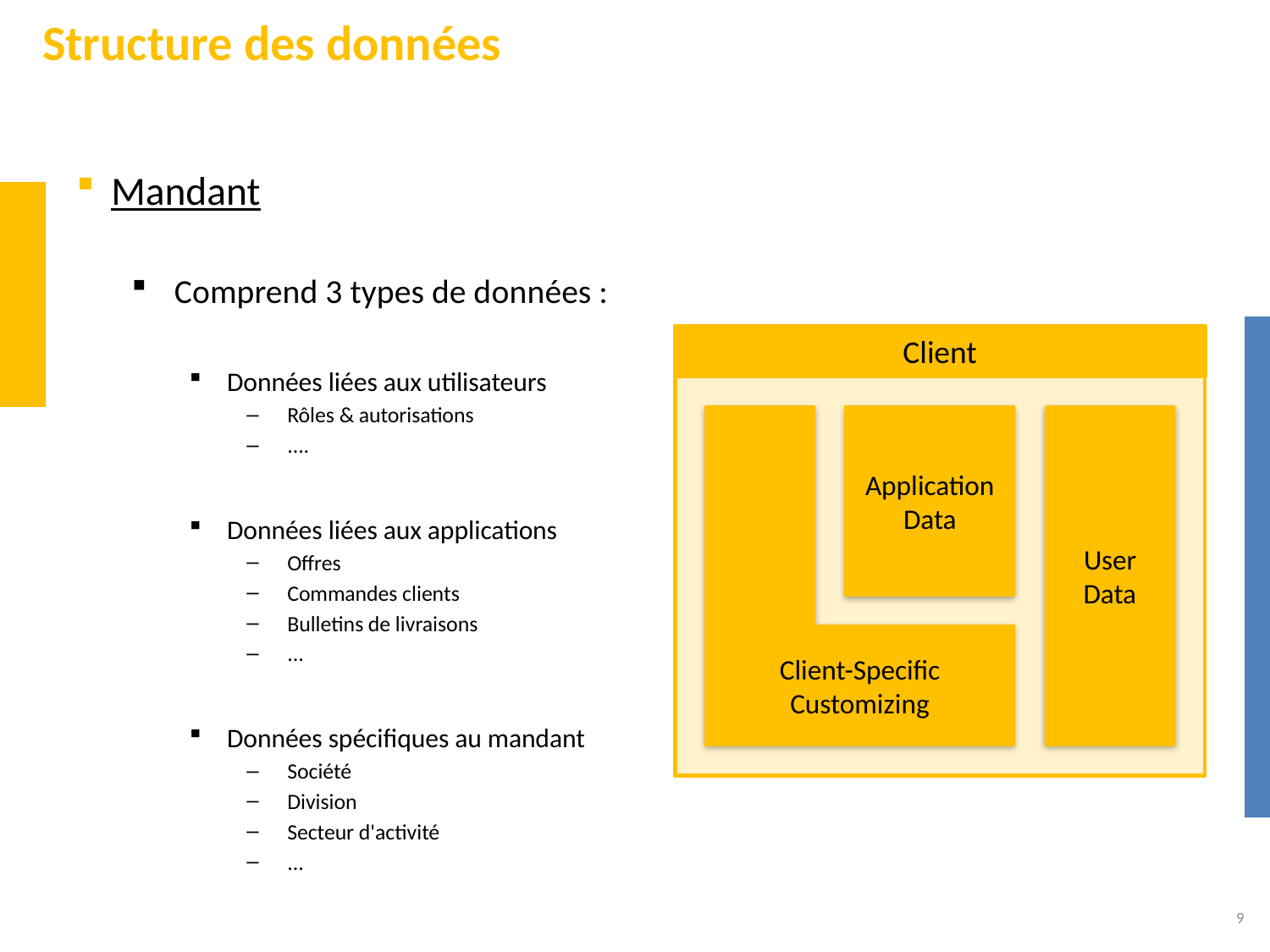

# Structure des données
Mandant

Comprend 3 types de données :

Données liées aux utilisateurs
Rôles & autorisations
....

Données liées aux applications
Offres
Commandes clients
Bulletins de livraisons
...

Données spécifiques au mandant
Société
Division
Secteur d'activité
...
Client

Application Data
User
Data
Client-Specific
Customizing
9